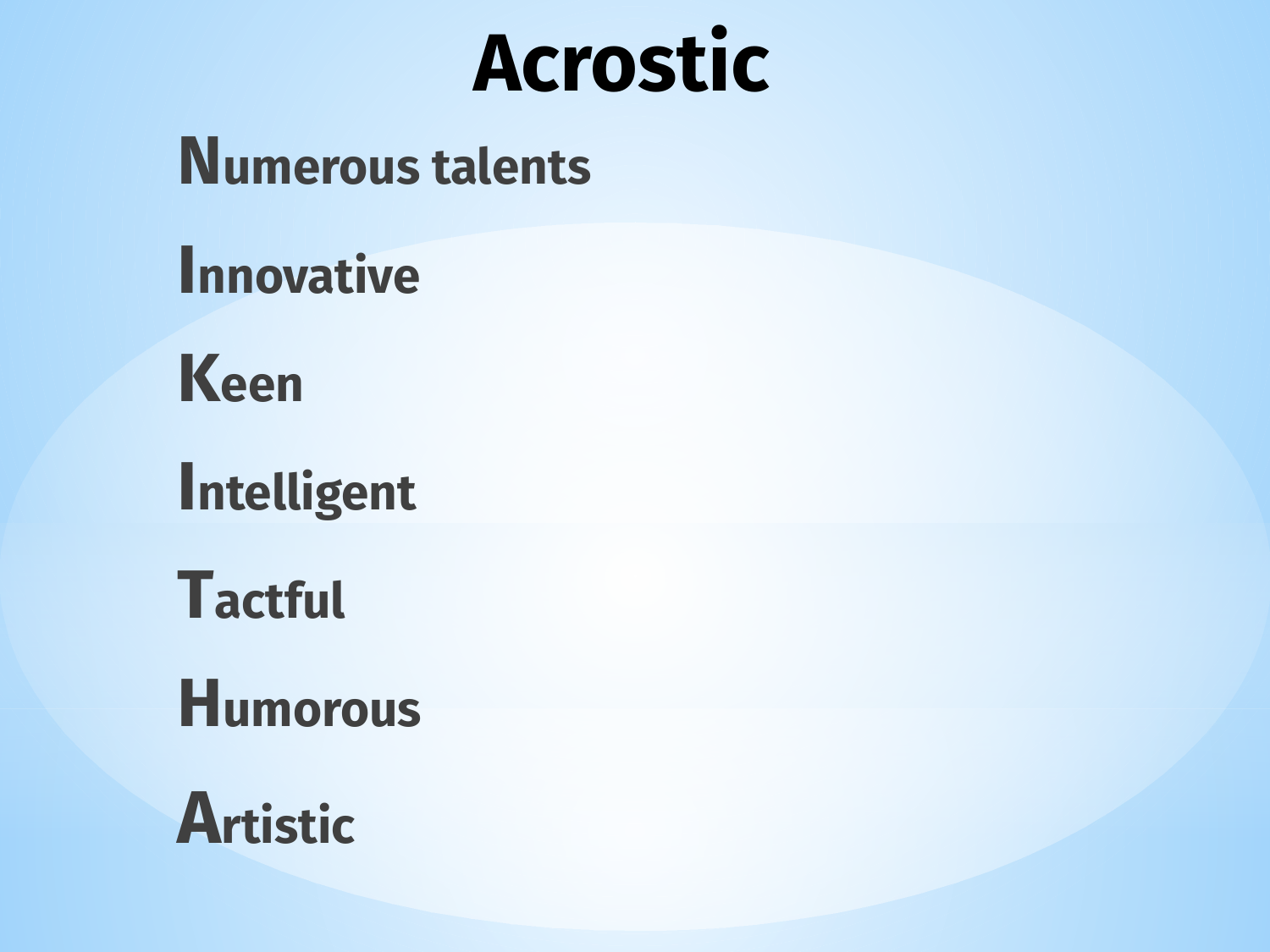

# Acrostic
Numerous talents
Innovative
Keen
Intelligent
Tactful
Humorous
Artistic